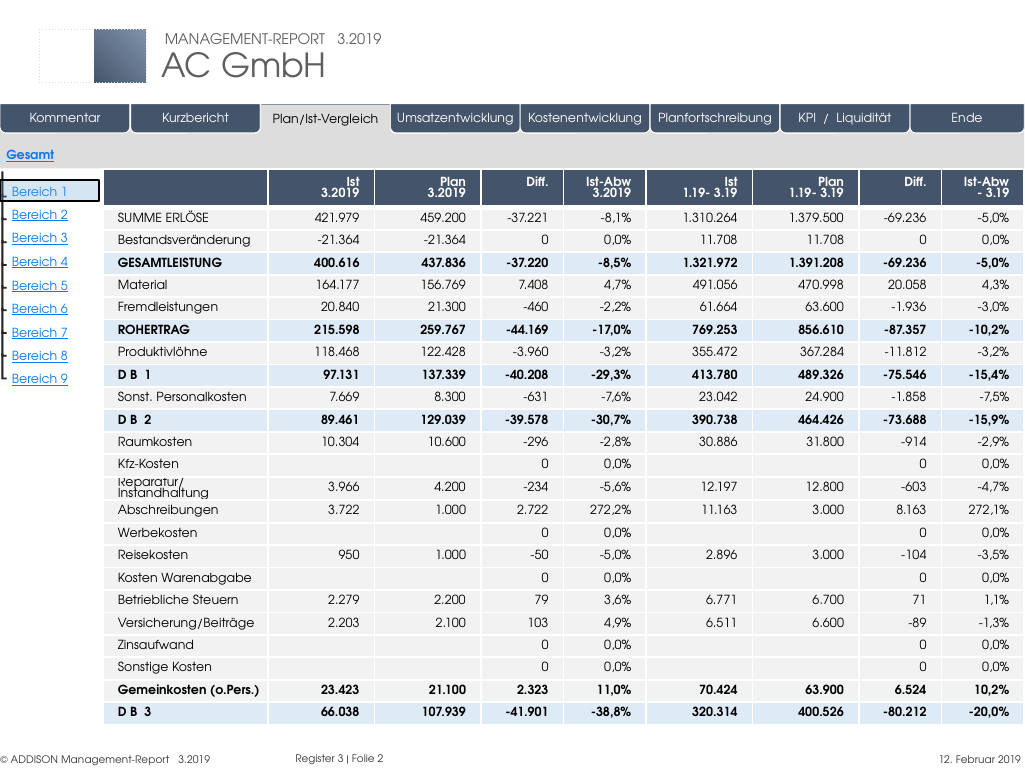

|  |  |  |  |  |  |
| --- | --- | --- | --- | --- | --- |
Eigene Folien
|  | Ist 3.2019 | Plan 3.2019 | Diff. | Ist-Abw 3.2019 | Ist 1.19- 3.19 | Plan 1.19- 3.19 | Diff. | Ist-Abw - 3.19 |
| --- | --- | --- | --- | --- | --- | --- | --- | --- |
| SUMME ERLÖSE | 421.979 | 459.200 | -37.221 | -8,1% | 1.310.264 | 1.379.500 | -69.236 | -5,0% |
| Bestandsveränderung | -21.364 | -21.364 | 0 | 0,0% | 11.708 | 11.708 | 0 | 0,0% |
| GESAMTLEISTUNG | 400.616 | 437.836 | -37.220 | -8,5% | 1.321.972 | 1.391.208 | -69.236 | -5,0% |
| Material | 164.177 | 156.769 | 7.408 | 4,7% | 491.056 | 470.998 | 20.058 | 4,3% |
| Fremdleistungen | 20.840 | 21.300 | -460 | -2,2% | 61.664 | 63.600 | -1.936 | -3,0% |
| ROHERTRAG | 215.598 | 259.767 | -44.169 | -17,0% | 769.253 | 856.610 | -87.357 | -10,2% |
| Produktivlöhne | 118.468 | 122.428 | -3.960 | -3,2% | 355.472 | 367.284 | -11.812 | -3,2% |
| D B 1 | 97.131 | 137.339 | -40.208 | -29,3% | 413.780 | 489.326 | -75.546 | -15,4% |
| Sonst. Personalkosten | 7.669 | 8.300 | -631 | -7,6% | 23.042 | 24.900 | -1.858 | -7,5% |
| D B 2 | 89.461 | 129.039 | -39.578 | -30,7% | 390.738 | 464.426 | -73.688 | -15,9% |
| Raumkosten | 10.304 | 10.600 | -296 | -2,8% | 30.886 | 31.800 | -914 | -2,9% |
| Kfz-Kosten |  |  | 0 | 0,0% |  |  | 0 | 0,0% |
| Reparatur/Instandhaltung | 3.966 | 4.200 | -234 | -5,6% | 12.197 | 12.800 | -603 | -4,7% |
| Abschreibungen | 3.722 | 1.000 | 2.722 | 272,2% | 11.163 | 3.000 | 8.163 | 272,1% |
| Werbekosten |  |  | 0 | 0,0% |  |  | 0 | 0,0% |
| Reisekosten | 950 | 1.000 | -50 | -5,0% | 2.896 | 3.000 | -104 | -3,5% |
| Kosten Warenabgabe |  |  | 0 | 0,0% |  |  | 0 | 0,0% |
| Betriebliche Steuern | 2.279 | 2.200 | 79 | 3,6% | 6.771 | 6.700 | 71 | 1,1% |
| Versicherung/Beiträge | 2.203 | 2.100 | 103 | 4,9% | 6.511 | 6.600 | -89 | -1,3% |
| Zinsaufwand |  |  | 0 | 0,0% |  |  | 0 | 0,0% |
| Sonstige Kosten |  |  | 0 | 0,0% |  |  | 0 | 0,0% |
| Gemeinkosten (o.Pers.) | 23.423 | 21.100 | 2.323 | 11,0% | 70.424 | 63.900 | 6.524 | 10,2% |
| D B 3 | 66.038 | 107.939 | -41.901 | -38,8% | 320.314 | 400.526 | -80.212 | -20,0% |

# Register 3 | Folie 2